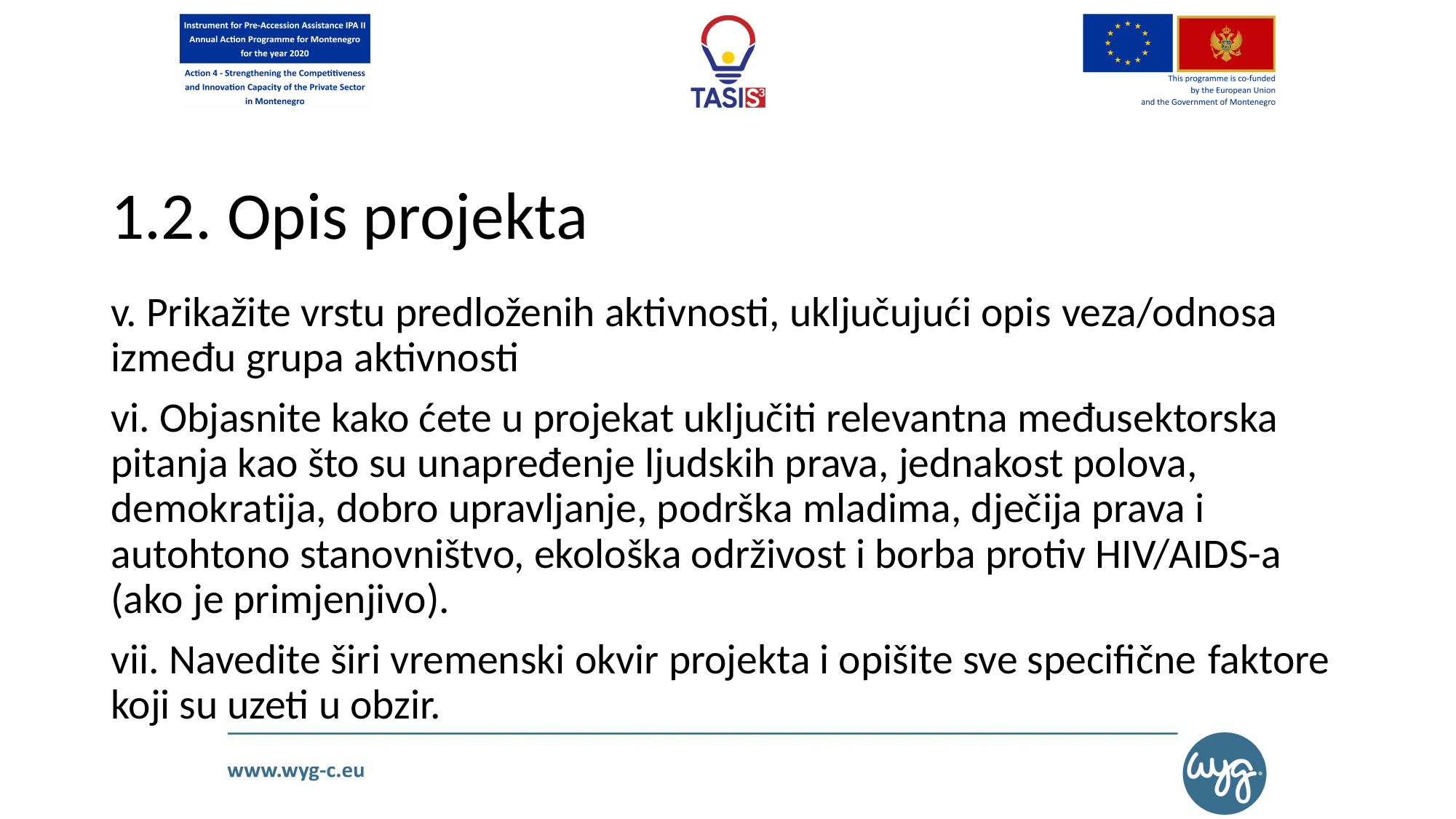

# 1.2. Opis projekta
v. Prikažite vrstu predloženih aktivnosti, uključujući opis veza/odnosa između grupa aktivnosti
vi. Objasnite kako ćete u projekat uključiti relevantna međusektorska pitanja kao što su unapređenje ljudskih prava, jednakost polova, demokratija, dobro upravljanje, podrška mladima, dječija prava i autohtono stanovništvo, ekološka održivost i borba protiv HIV/AIDS-a (ako je primjenjivo).
vii. Navedite širi vremenski okvir projekta i opišite sve specifične faktore koji su uzeti u obzir.